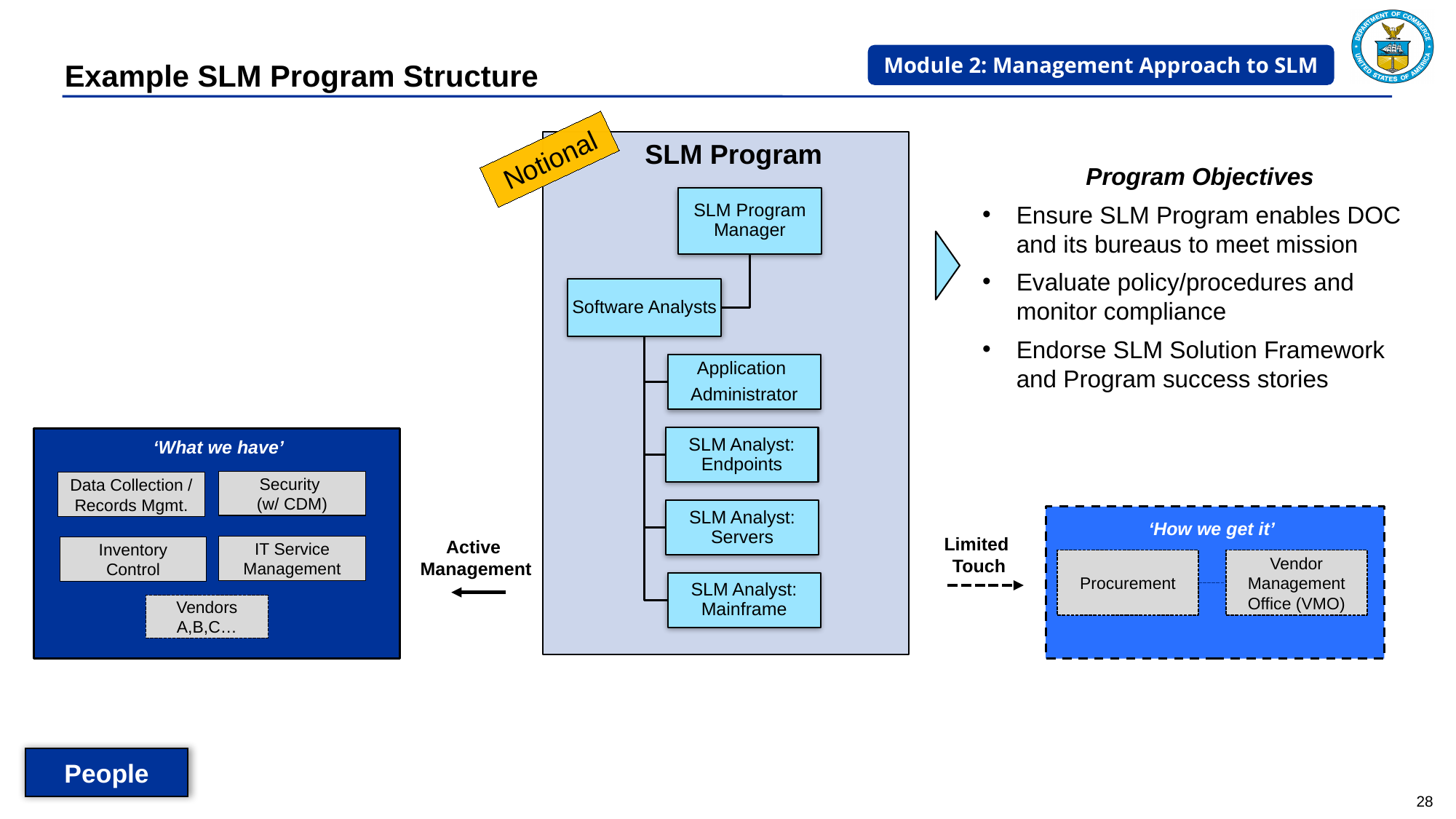

Module 2: Management Approach to SLM
Example SLM Program Structure

SLM Program
Notional
Program Objectives
Ensure SLM Program enables DOC and its bureaus to meet mission
Evaluate policy/procedures and monitor compliance
Endorse SLM Solution Framework and Program success stories
SLM Program Manager
Software Analysts
Application
Administrator
SLM Analyst: Endpoints
SLM Analyst: Servers
SLM Analyst: Mainframe

‘What we have’
Security
(w/ CDM)
Data Collection / Records Mgmt.

‘How we get it’
Limited
Touch
Active
Management
IT Service Management
Inventory Control
Procurement
Vendor Management Office (VMO)
Vendors A,B,C…
People